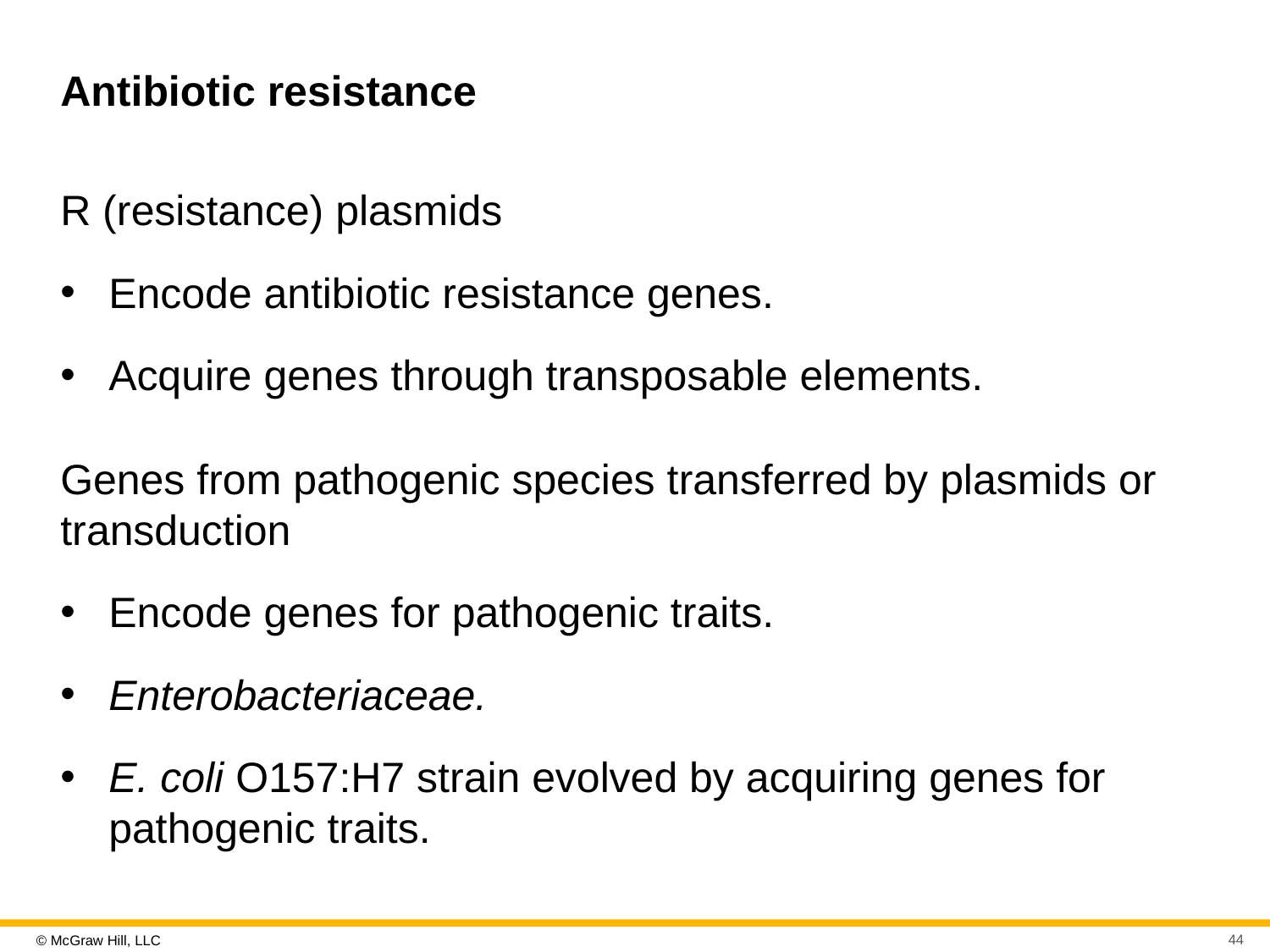

# Antibiotic resistance
R (resistance) plasmids
Encode antibiotic resistance genes.
Acquire genes through transposable elements.
Genes from pathogenic species transferred by plasmids or transduction
Encode genes for pathogenic traits.
Enterobacteriaceae.
E. coli O157:H7 strain evolved by acquiring genes for pathogenic traits.
44